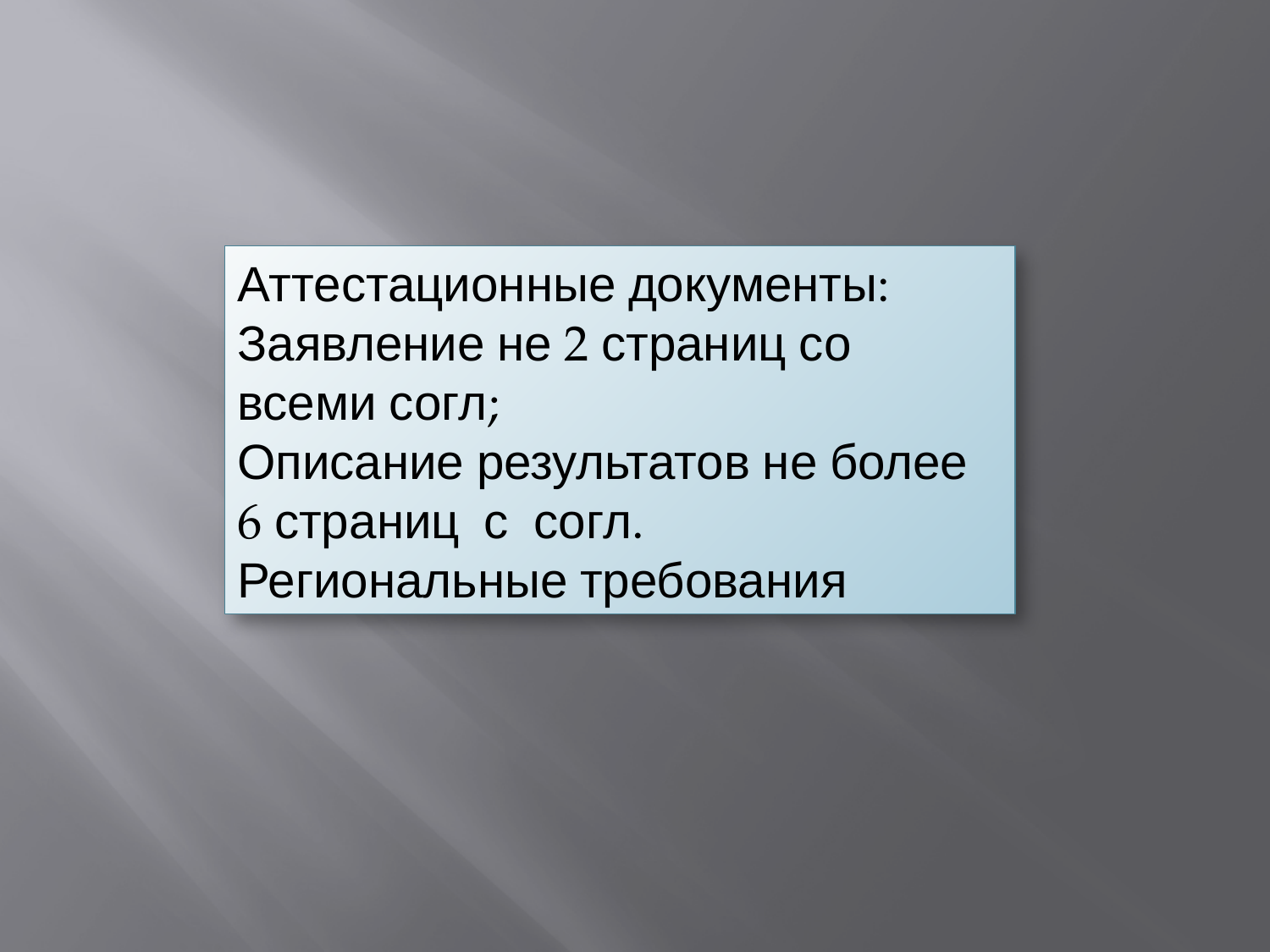

Аттестационные документы:
Заявление не 2 страниц со всеми согл;
Описание результатов не более 6 страниц  с  согл.
Региональные требования